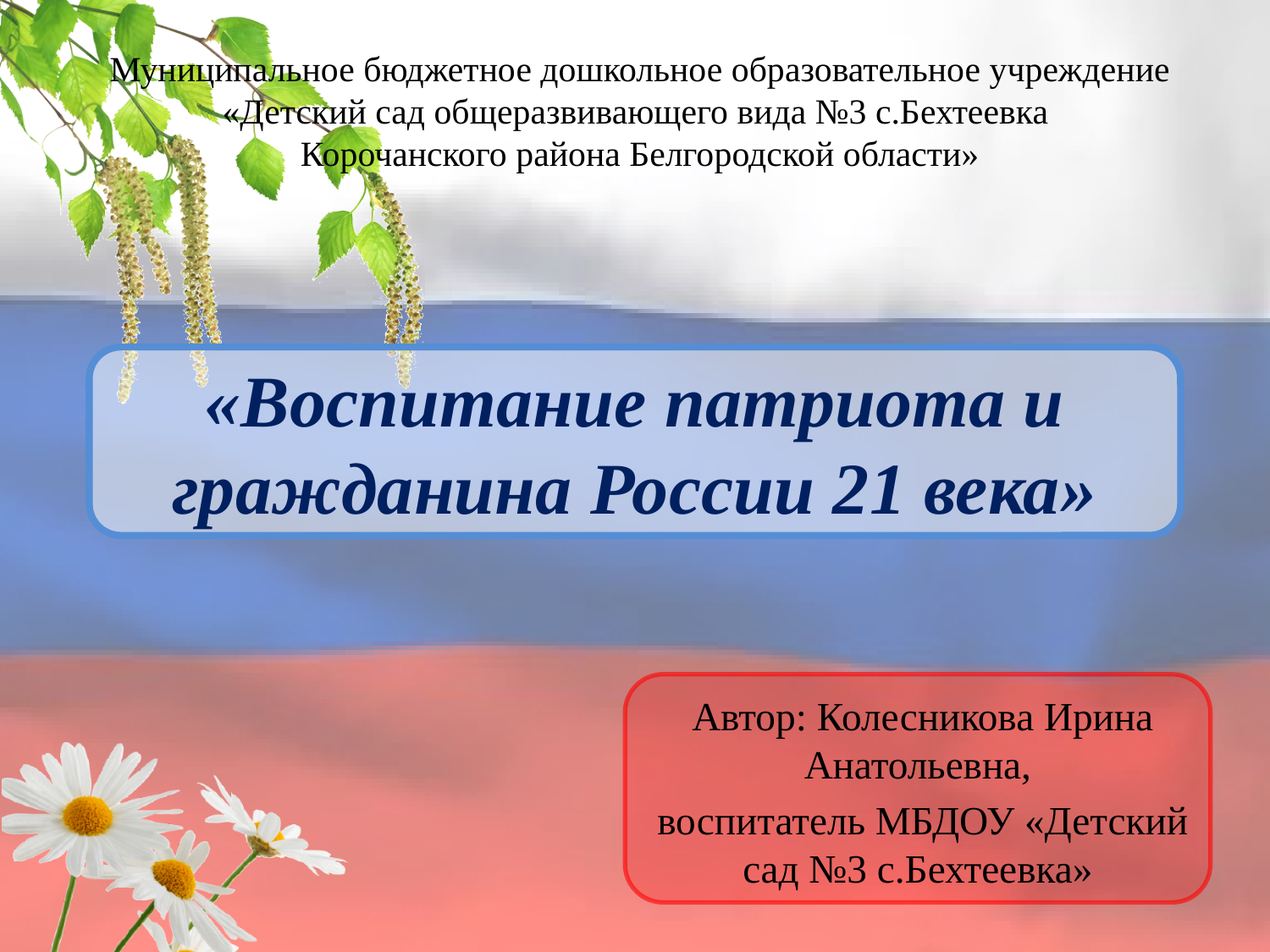

Муниципальное бюджетное дошкольное образовательное учреждение «Детский сад общеразвивающего вида №3 с.Бехтеевка
Корочанского района Белгородской области»
# «Воспитание патриота и гражданина России 21 века»
Автор: Колесникова Ирина Анатольевна,
воспитатель МБДОУ «Детский сад №3 с.Бехтеевка»